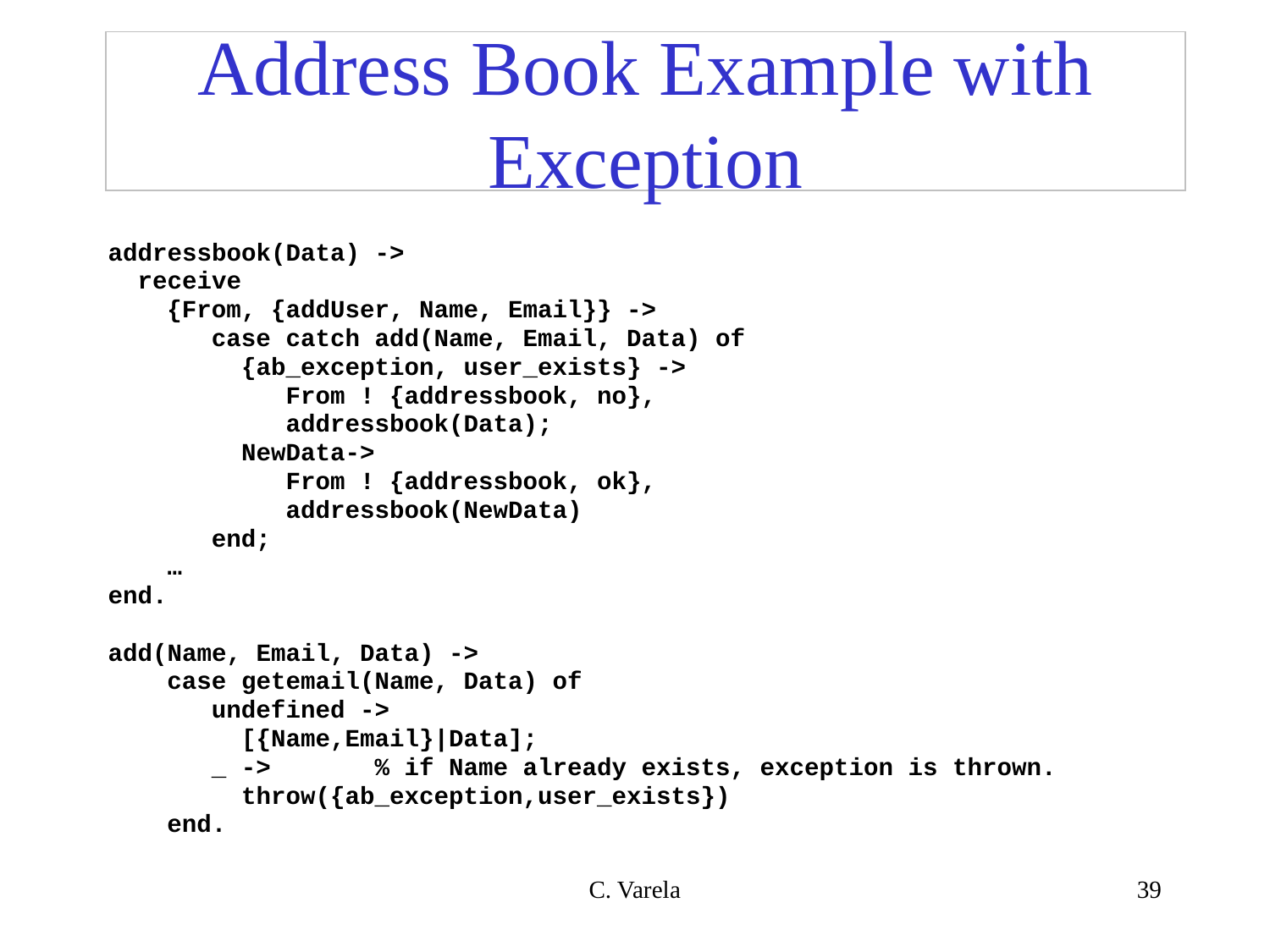

# Address Book Example with Exception

addressbook(Data) ->
  receive
    {From, {addUser, Name, Email}} ->
       case catch add(Name, Email, Data) of
         {ab_exception, user_exists} ->
            From ! {addressbook, no},
            addressbook(Data);
         NewData->
            From ! {addressbook, ok},
            addressbook(NewData)
       end;
    …
end.

add(Name, Email, Data) ->
    case getemail(Name, Data) of
       undefined ->
         [{Name,Email}|Data];
       _ ->       % if Name already exists, exception is thrown.
         throw({ab_exception,user_exists})
    end.
C. Varela
39